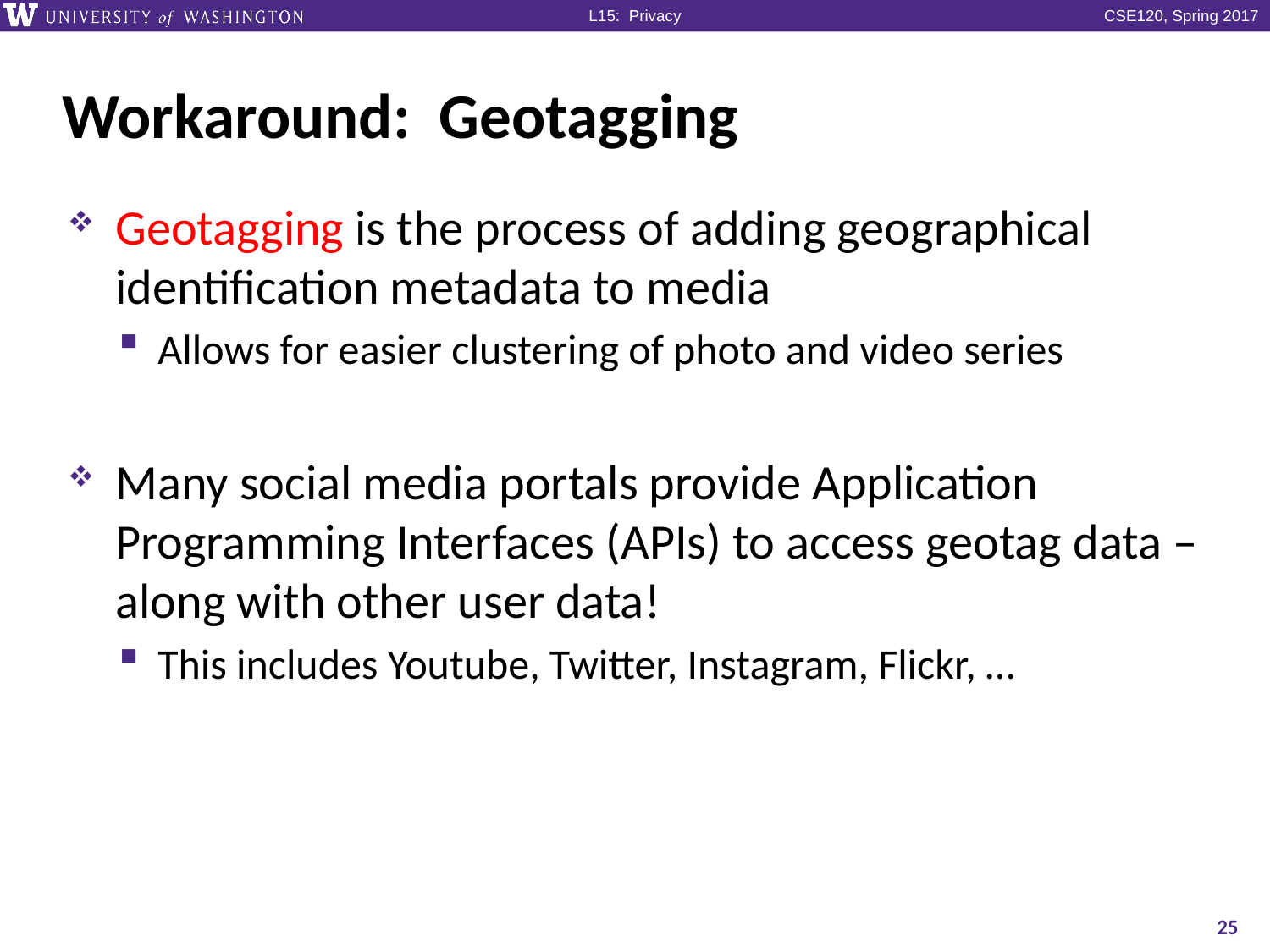

# Workaround:  Geotagging
Geotagging is the process of adding geographical identification metadata to media
Allows for easier clustering of photo and video series

Many social media portals provide Application Programming Interfaces (APIs) to access geotag data – along with other user data!
This includes Youtube, Twitter, Instagram, Flickr, …
25